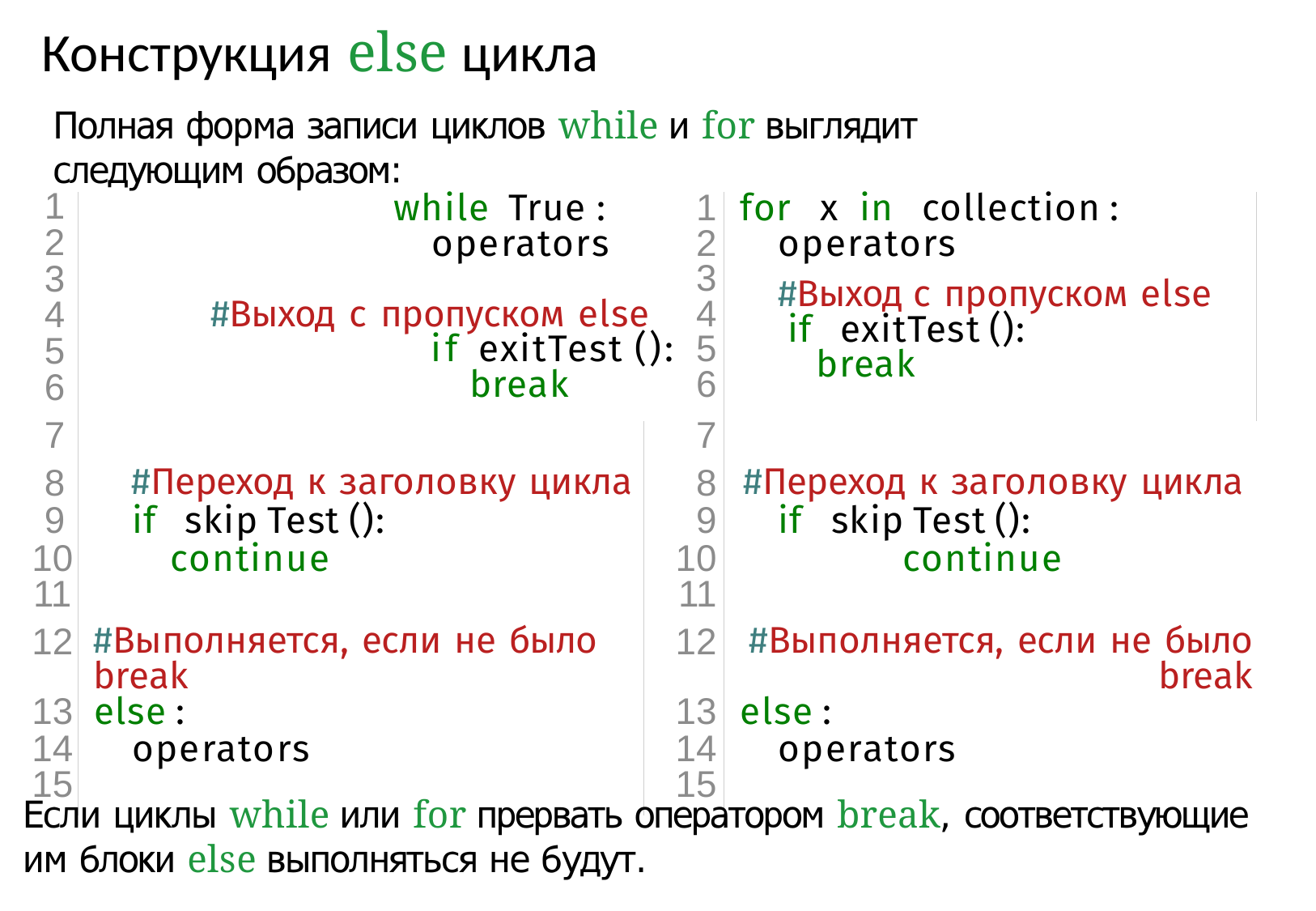

# Конструкция else цикла
Полная форма записи циклов while и for выглядит следующим образом:
| 1 2 3 4 5 6 | while True : 1 operators 2 3 #Выход с пропуском else 4 if exitTest (): 5 break 6 |  | for x in collection : operators #Выход с пропуском else if exitTest (): break |
| --- | --- | --- | --- |
| 7 |  | 7 |  |
| 8 | #Переход к заголовку цикла | 8 | #Переход к заголовку цикла |
| 9 | if skip Test (): | 9 | if skip Test (): |
| 10 | continue | 10 | continue |
| 11 |  | 11 |  |
| 12 | #Выполняется, если не было break | 12 | #Выполняется, если не было break |
| 13 | else : | 13 | else : |
| 14 | operators | 14 | operators |
| 15 |  | 15 |  |
Если циклы while или for прервать оператором break, соответствующие им блоки else выполняться не будут.